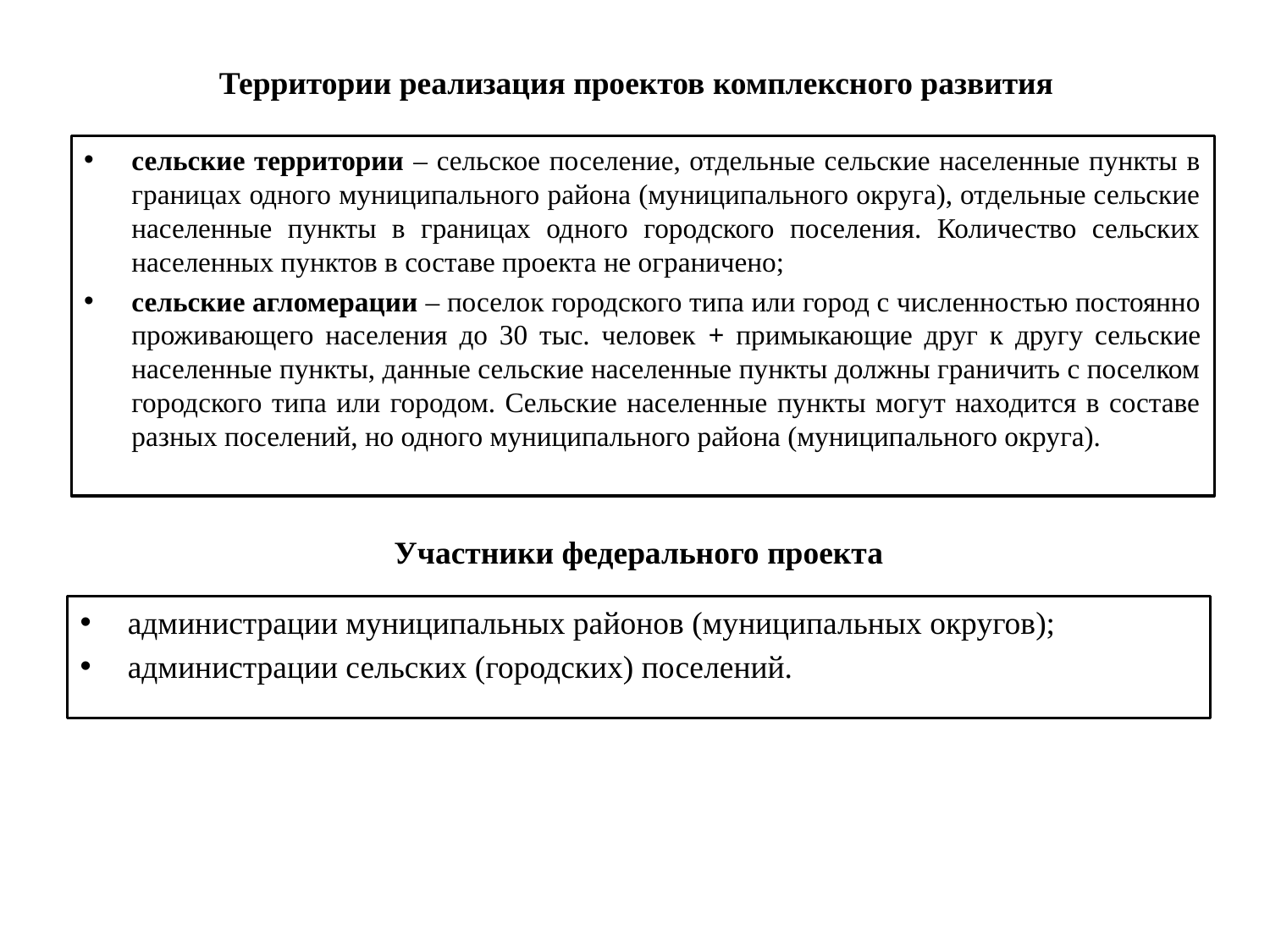

# Территории реализация проектов комплексного развития
сельские территории – сельское поселение, отдельные сельские населенные пункты в границах одного муниципального района (муниципального округа), отдельные сельские населенные пункты в границах одного городского поселения. Количество сельских населенных пунктов в составе проекта не ограничено;
сельские агломерации – поселок городского типа или город с численностью постоянно проживающего населения до 30 тыс. человек + примыкающие друг к другу сельские населенные пункты, данные сельские населенные пункты должны граничить с поселком городского типа или городом. Сельские населенные пункты могут находится в составе разных поселений, но одного муниципального района (муниципального округа).
Участники федерального проекта
администрации муниципальных районов (муниципальных округов);
администрации сельских (городских) поселений.